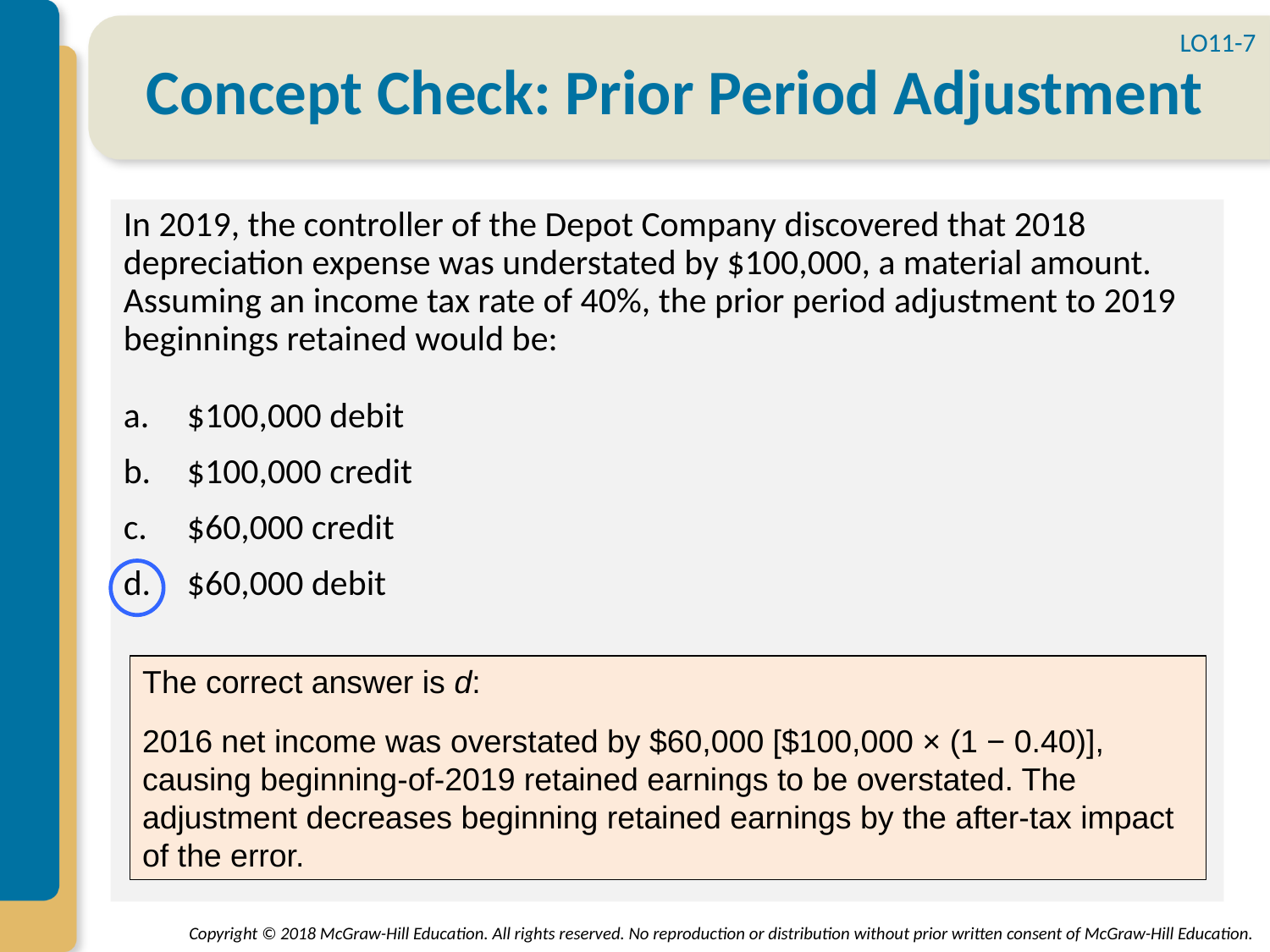

LO11-7
# Concept Check: Prior Period Adjustment
In 2019, the controller of the Depot Company discovered that 2018 depreciation expense was understated by $100,000, a material amount. Assuming an income tax rate of 40%, the prior period adjustment to 2019 beginnings retained would be:
$100,000 debit
$100,000 credit
$60,000 credit
$60,000 debit

The correct answer is d:
2016 net income was overstated by $60,000 [$100,000 × (1 − 0.40)], causing beginning-of-2019 retained earnings to be overstated. The adjustment decreases beginning retained earnings by the after-tax impact of the error.